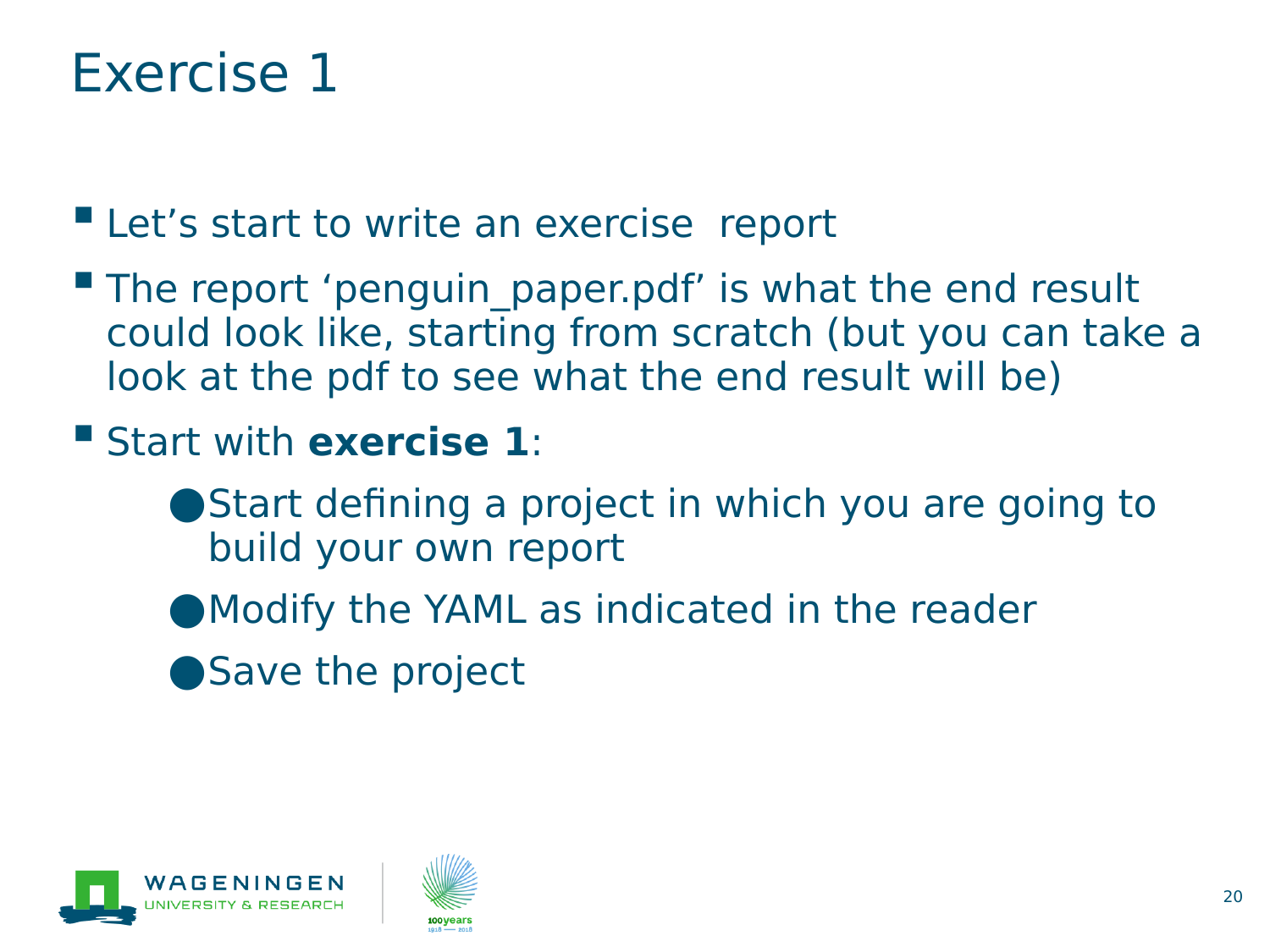

# Exercise 1
Let’s start to write an exercise  report
The report ‘penguin_paper.pdf’ is what the end result could look like, starting from scratch (but you can take a look at the pdf to see what the end result will be)
Start with exercise 1:
Start defining a project in which you are going to build your own report
Modify the YAML as indicated in the reader
Save the project

20